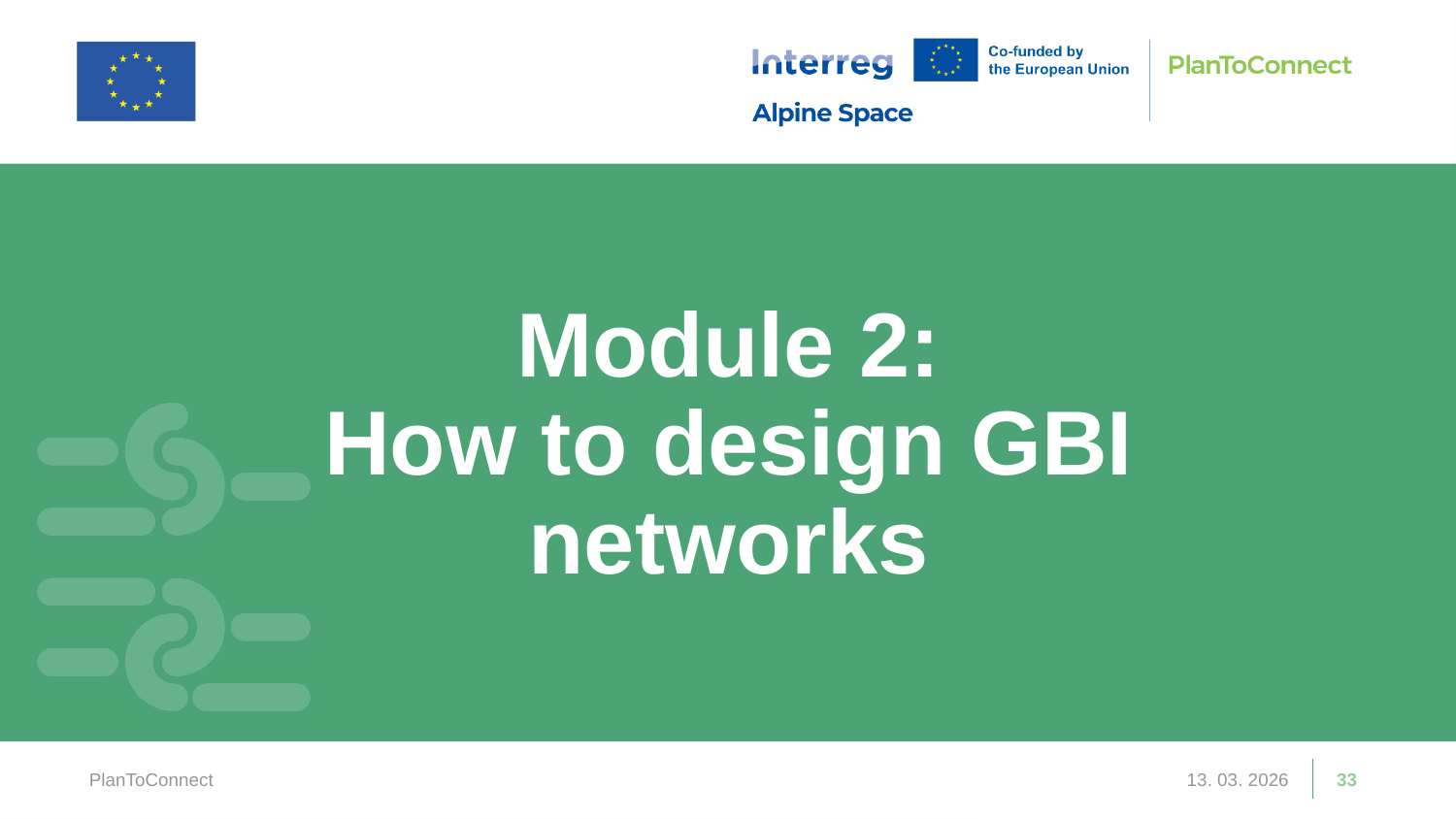

# Module 2: How to design GBI networks

PlanToConnect
13. 03. 2026
33